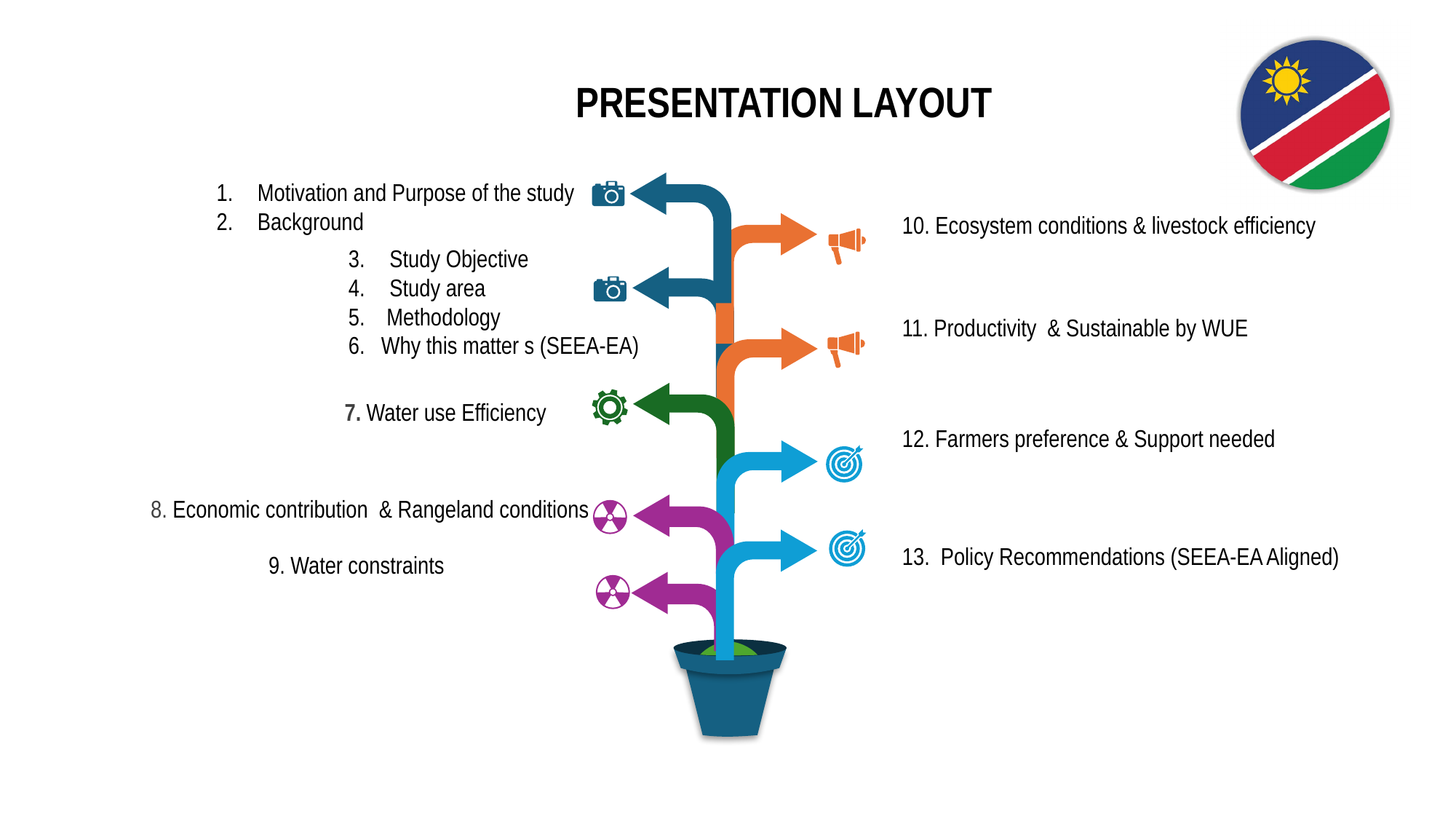

PRESENTATION LAYOUT
Motivation and Purpose of the study
Background

10. Ecosystem conditions & livestock efficiency

Study Objective
Study area
  Methodology
 Why this matter s (SEEA-EA)

11. Productivity  & Sustainable by WUE

7. Water use Efficiency
12. Farmers preference & Support needed

8. Economic contribution  & Rangeland conditions

13.  Policy Recommendations (SEEA‑EA Aligned)
9. Water constraints